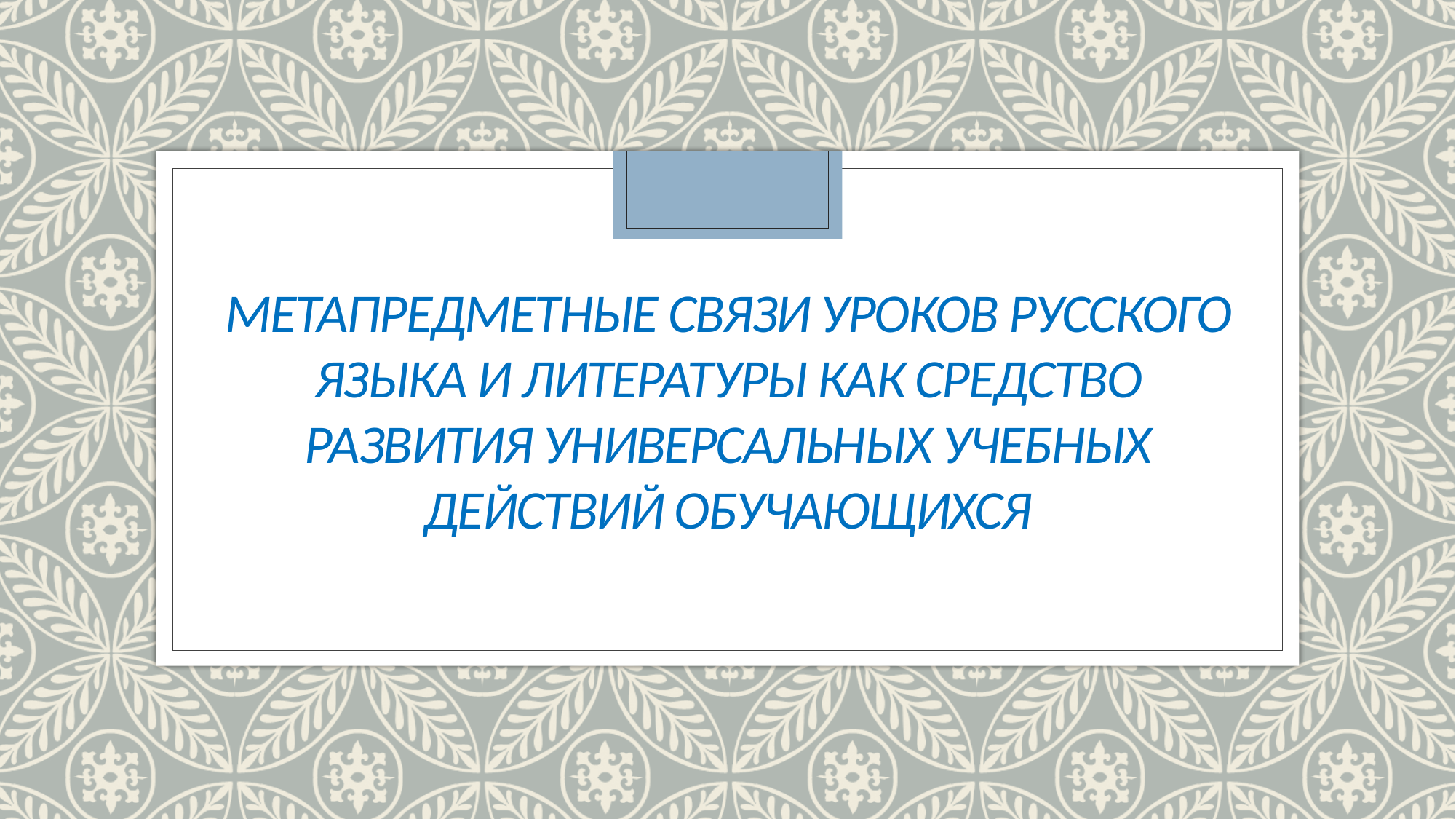

# Метапредметные связи уроков русского языка и литературы как средство развития универсальных учебных действий обучающихся